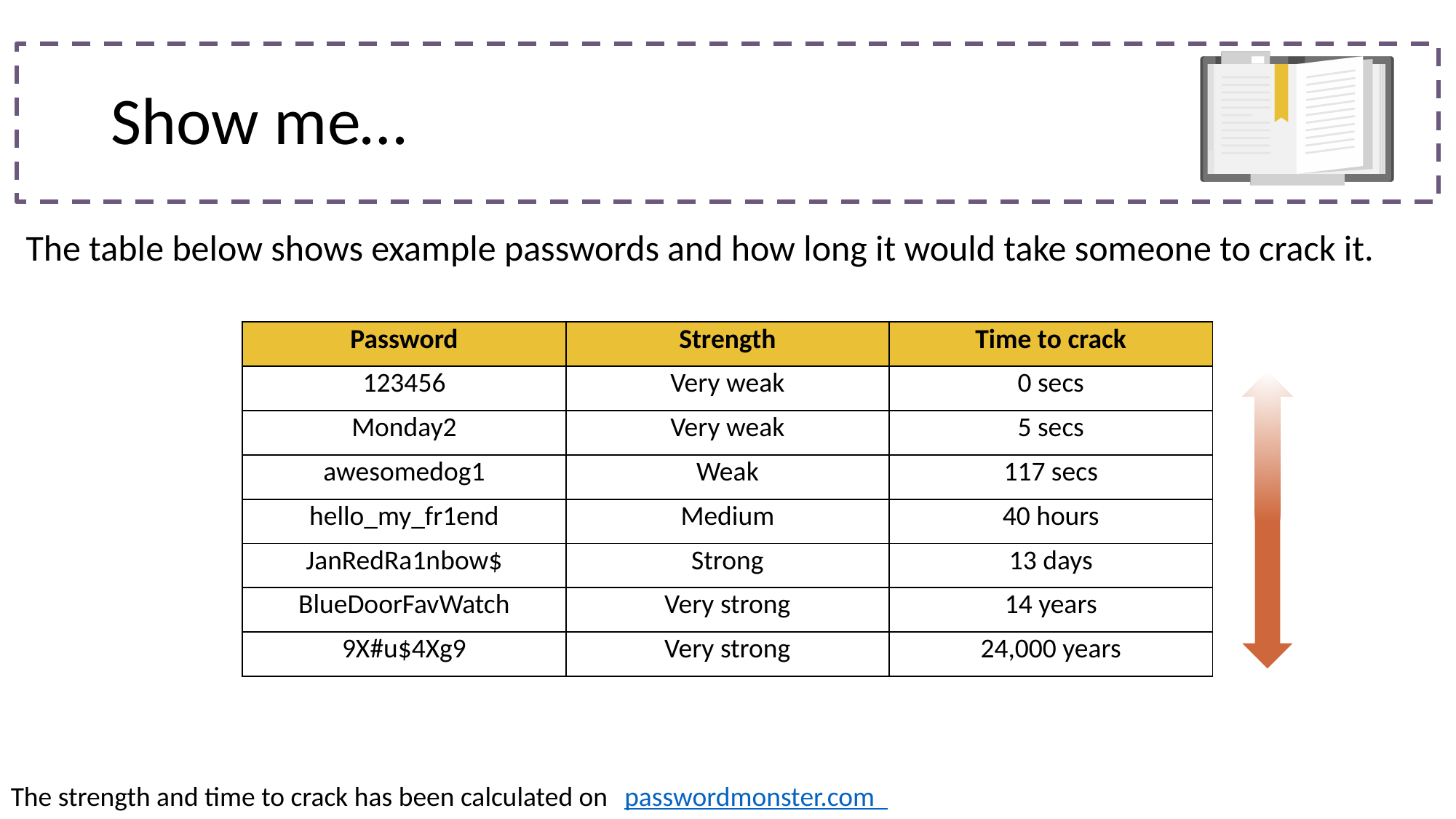

# Show me…
The table below shows example passwords and how long it would take someone to crack it.
| Password | Strength | Time to crack |
| --- | --- | --- |
| 123456 | Very weak | 0 secs |
| Monday2 | Very weak | 5 secs |
| awesomedog1 | Weak | 117 secs |
| hello\_my\_fr1end | Medium | 40 hours |
| JanRedRa1nbow$ | Strong | 13 days |
| BlueDoorFavWatch | Very strong | 14 years |
| 9X#u$4Xg9 | Very strong | 24,000 years |

The strength and time to crack has been calculated on
passwordmonster.com